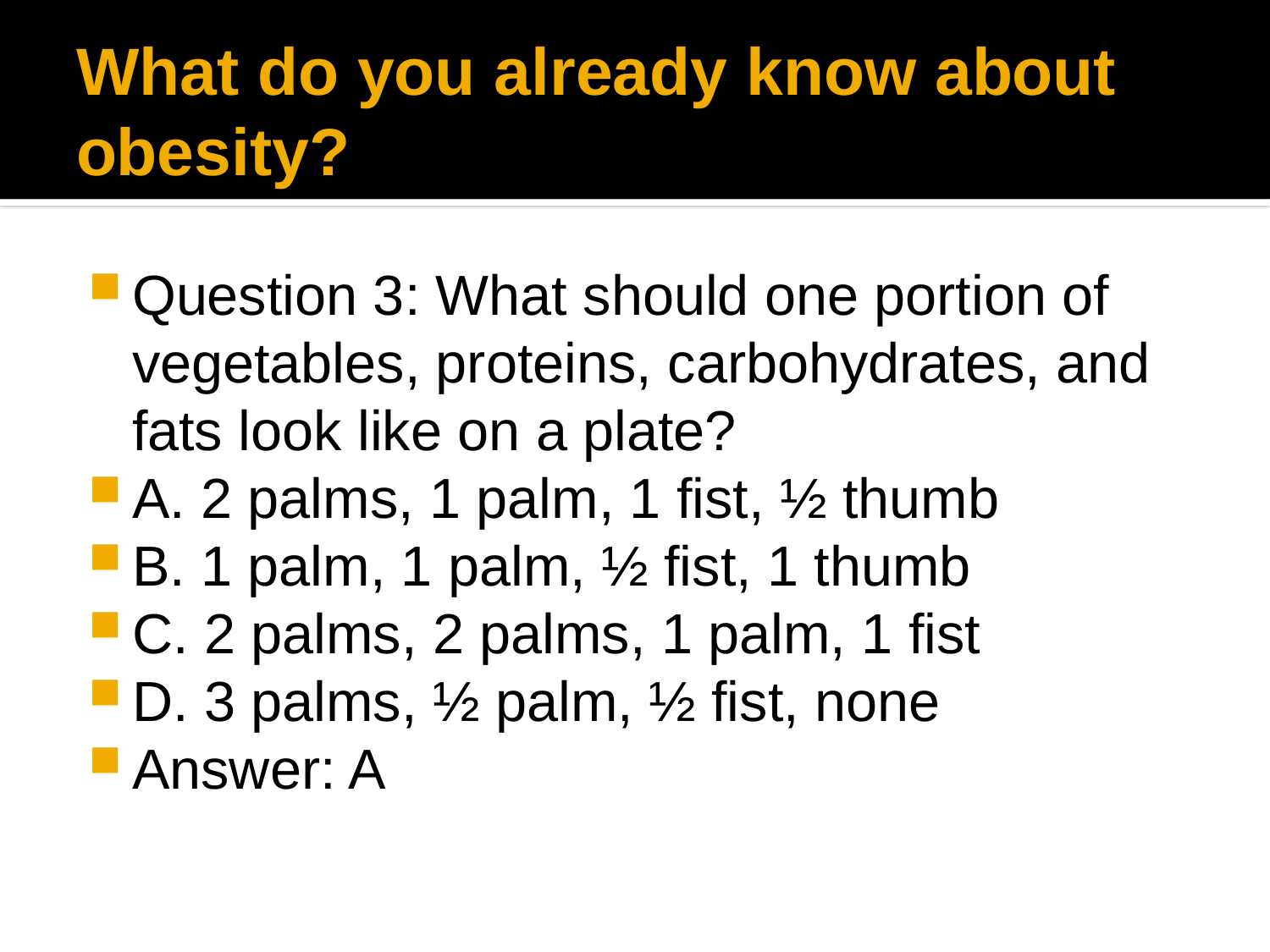

# What do you already know about obesity?
Question 3: What should one portion of vegetables, proteins, carbohydrates, and fats look like on a plate?
A. 2 palms, 1 palm, 1 fist, ½ thumb
B. 1 palm, 1 palm, ½ fist, 1 thumb
C. 2 palms, 2 palms, 1 palm, 1 fist
D. 3 palms, ½ palm, ½ fist, none
Answer: A